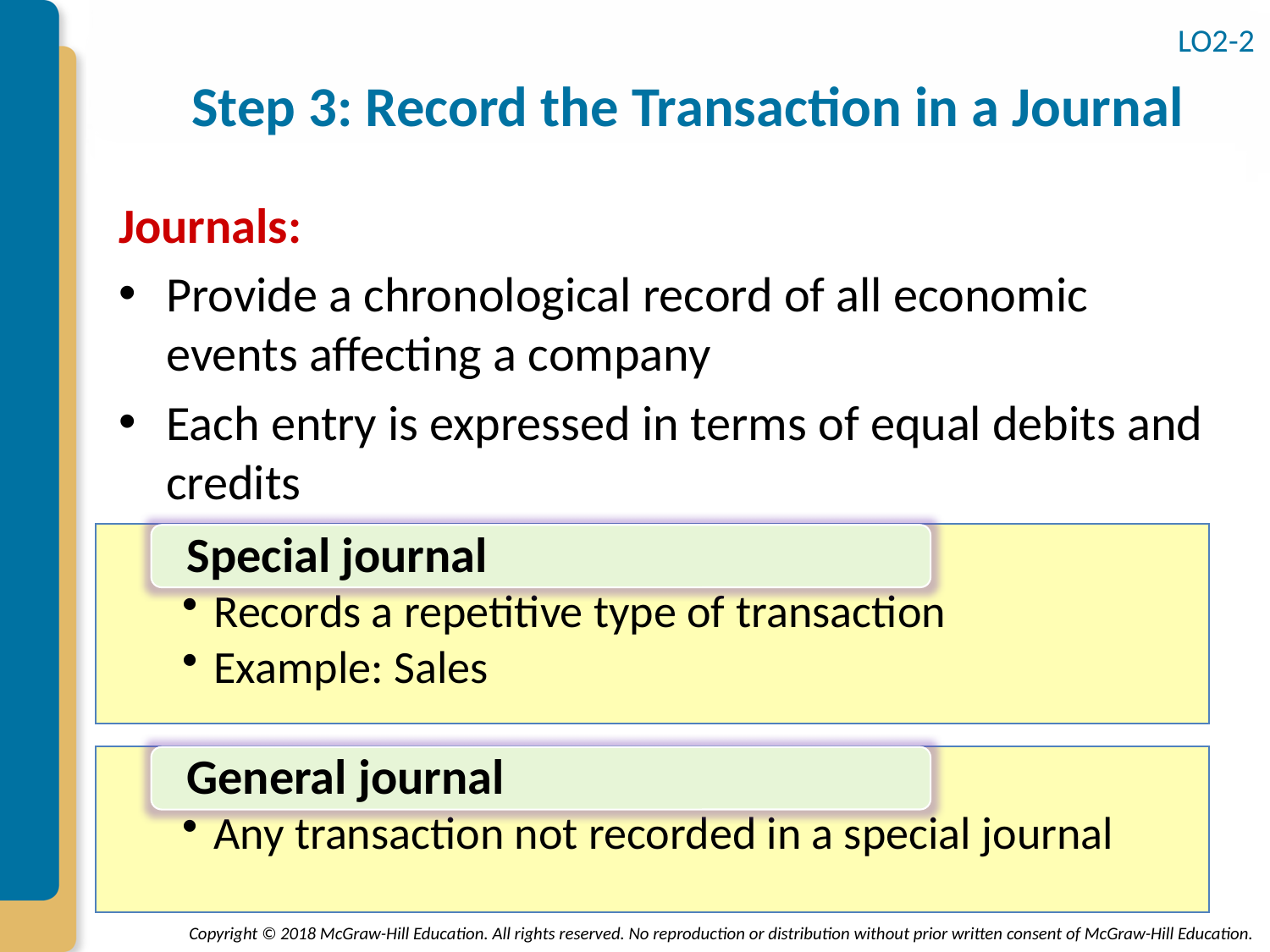

# Step 3: Record the Transaction in a Journal
LO2-2
Journals:
Provide a chronological record of all economic events affecting a company
Each entry is expressed in terms of equal debits and credits

Records a repetitive type of transaction
Example: Sales
Special journal
Any transaction not recorded in a special journal
General journal